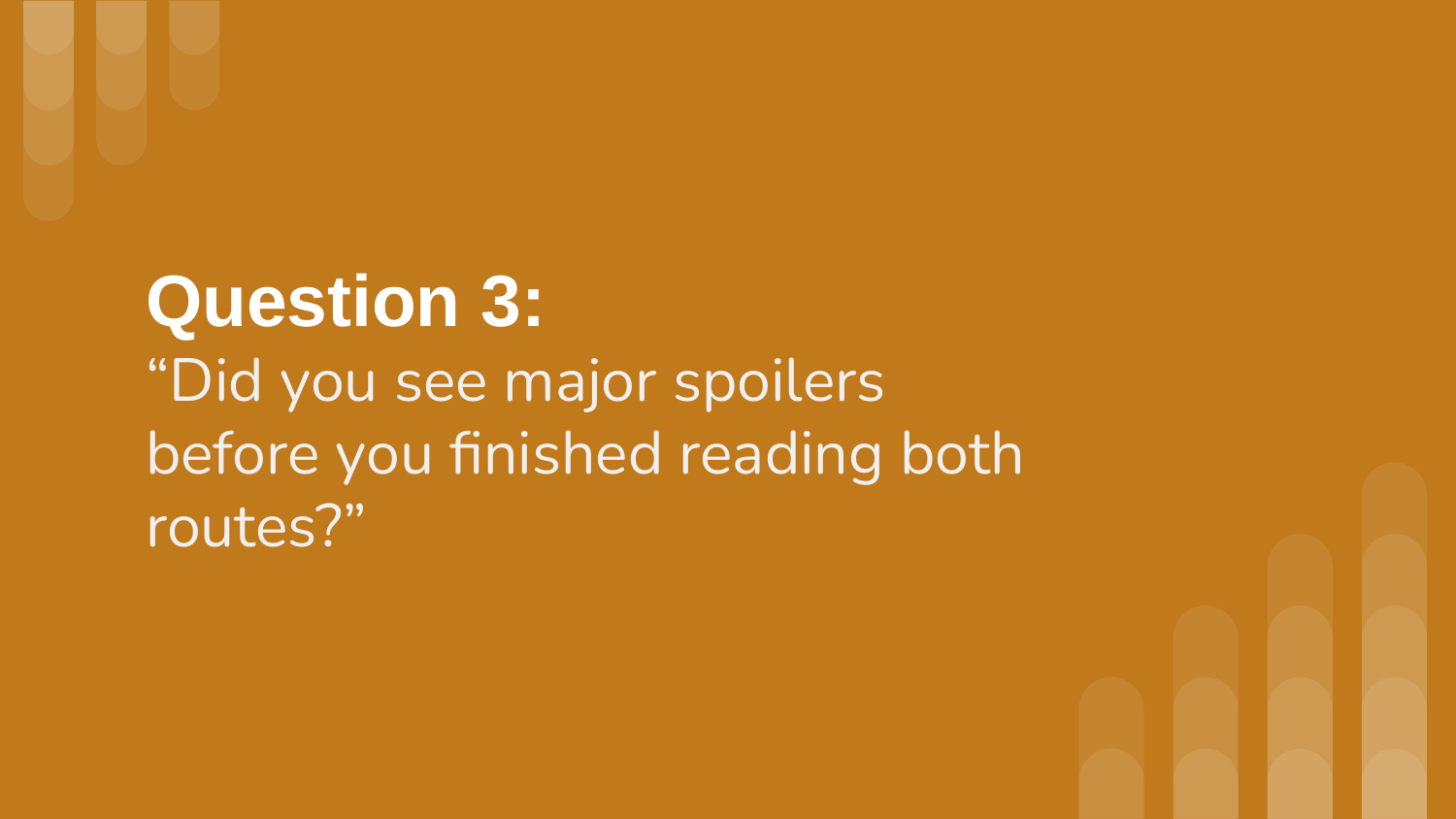

# Question 3:
“Did you see major spoilers before you finished reading both routes?”